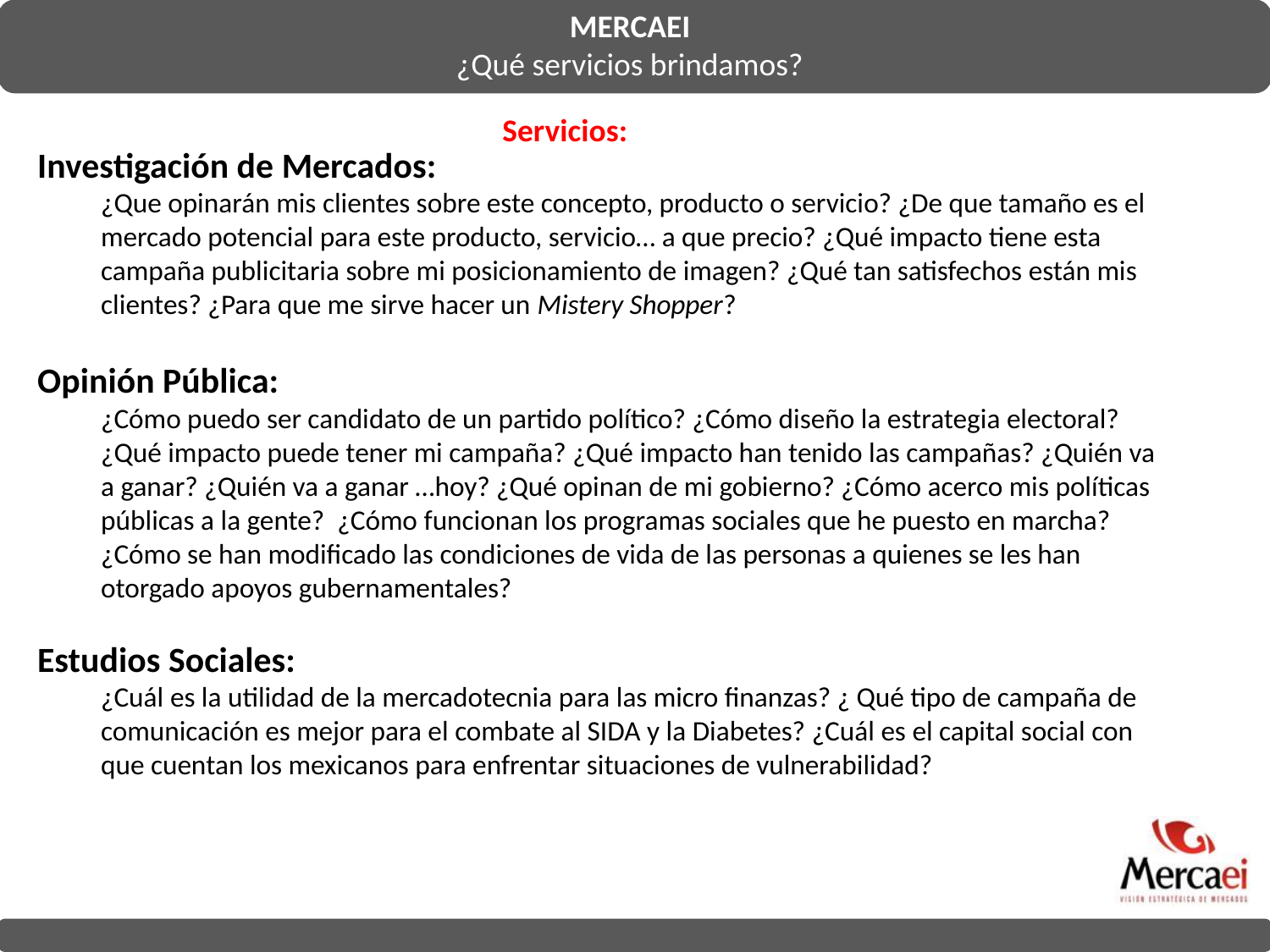

MERCAEI
¿Qué servicios brindamos?

Servicios:
Investigación de Mercados:
¿Que opinarán mis clientes sobre este concepto, producto o servicio? ¿De que tamaño es el mercado potencial para este producto, servicio… a que precio? ¿Qué impacto tiene esta campaña publicitaria sobre mi posicionamiento de imagen? ¿Qué tan satisfechos están mis clientes? ¿Para que me sirve hacer un Mistery Shopper?

Opinión Pública:
¿Cómo puedo ser candidato de un partido político? ¿Cómo diseño la estrategia electoral? ¿Qué impacto puede tener mi campaña? ¿Qué impacto han tenido las campañas? ¿Quién va a ganar? ¿Quién va a ganar …hoy? ¿Qué opinan de mi gobierno? ¿Cómo acerco mis políticas públicas a la gente?  ¿Cómo funcionan los programas sociales que he puesto en marcha? ¿Cómo se han modificado las condiciones de vida de las personas a quienes se les han otorgado apoyos gubernamentales?

Estudios Sociales:
¿Cuál es la utilidad de la mercadotecnia para las micro finanzas? ¿ Qué tipo de campaña de comunicación es mejor para el combate al SIDA y la Diabetes? ¿Cuál es el capital social con que cuentan los mexicanos para enfrentar situaciones de vulnerabilidad?